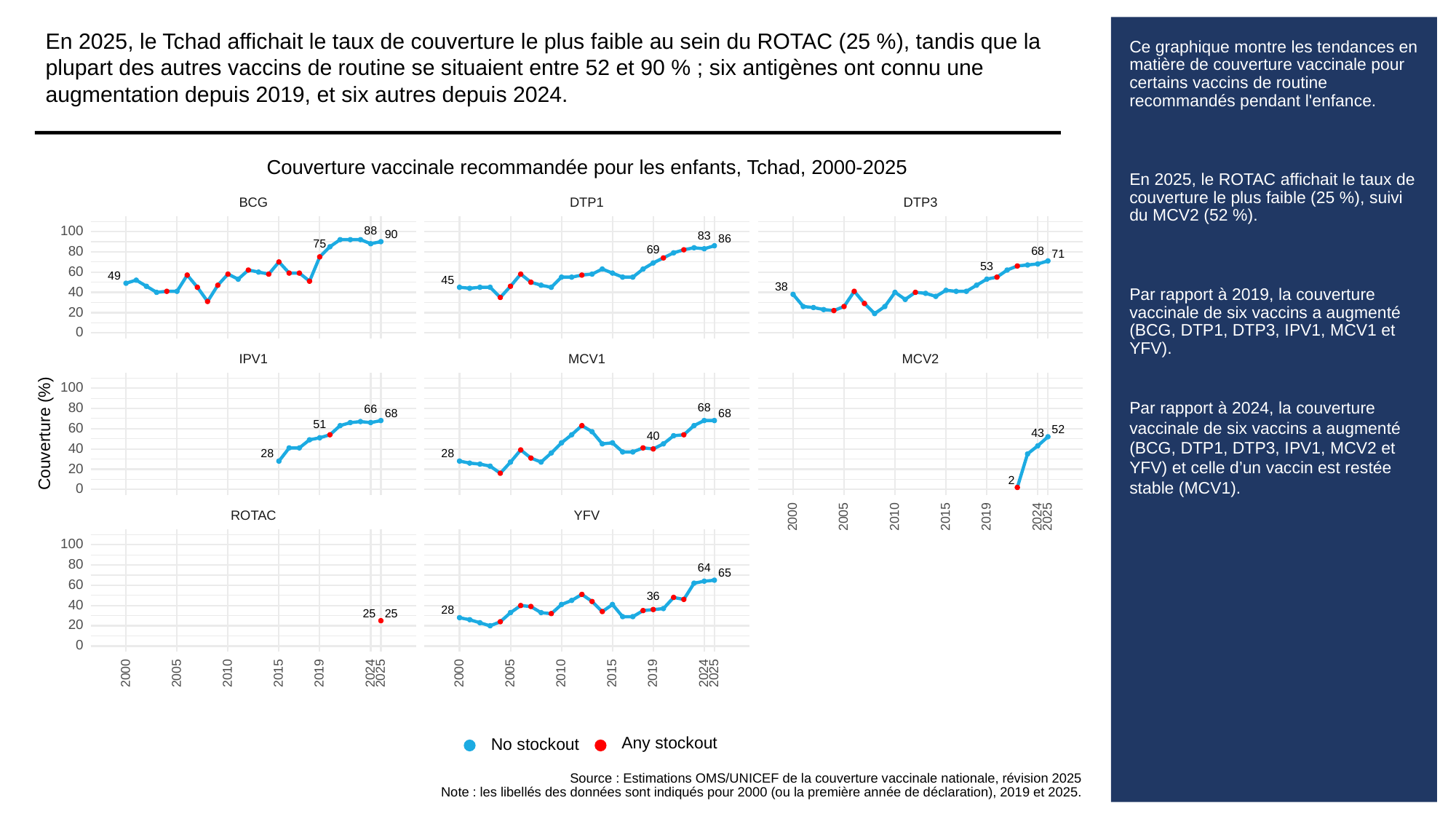

En 2025, le Tchad affichait le taux de couverture le plus faible au sein du ROTAC (25 %), tandis que la plupart des autres vaccins de routine se situaient entre 52 et 90 % ; six antigènes ont connu une augmentation depuis 2019, et six autres depuis 2024.
# Ce graphique montre les tendances en matière de couverture vaccinale pour certains vaccins de routine recommandés pendant l'enfance.

En 2025, le ROTAC affichait le taux de couverture le plus faible (25 %), suivi du MCV2 (52 %).

Par rapport à 2019, la couverture vaccinale de six vaccins a augmenté (BCG, DTP1, DTP3, IPV1, MCV1 et YFV).

Par rapport à 2024, la couverture vaccinale de six vaccins a augmenté (BCG, DTP1, DTP3, IPV1, MCV2 et YFV) et celle d’un vaccin est restée stable (MCV1).

Couverture vaccinale recommandée pour les enfants, Tchad, 2000-2025
BCG
DTP3
DTP1

100
88
90

83
86

75

69

80
68

71

53

60

49

45

38

40

20

0

MCV1
MCV2
IPV1

100

80
68
66

68
68

51

60
52
Couverture (%)

43

40

40

28
28

20

2

0

ROTAC
YFV
2000
2005
2010
2015
2019
2024
2025

100

80
64

65

60

36

40

28

25
25

20

0

2000
2005
2010
2015
2019
2024
2025
2000
2005
2010
2015
2019
2024
2025
Any stockout
No stockout

Source : Estimations OMS/UNICEF de la couverture vaccinale nationale, révision 2025
Note : les libellés des données sont indiqués pour 2000 (ou la première année de déclaration), 2019 et 2025.